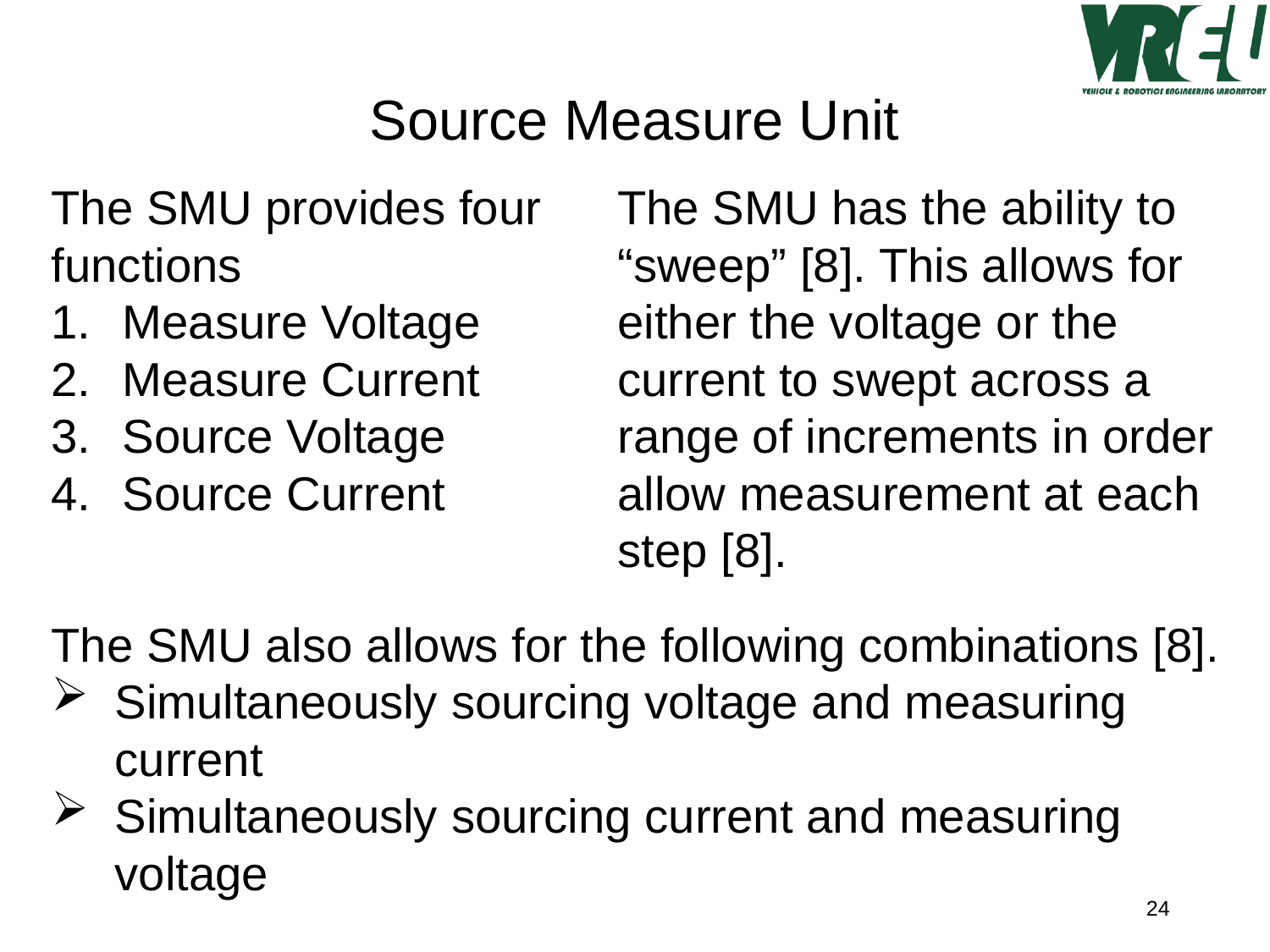

Source Measure Unit
The SMU provides four functions
Measure Voltage
Measure Current
Source Voltage
Source Current
The SMU has the ability to “sweep” [8]. This allows for either the voltage or the current to swept across a range of increments in order allow measurement at each step [8].
The SMU also allows for the following combinations [8].
Simultaneously sourcing voltage and measuring current
Simultaneously sourcing current and measuring voltage
24